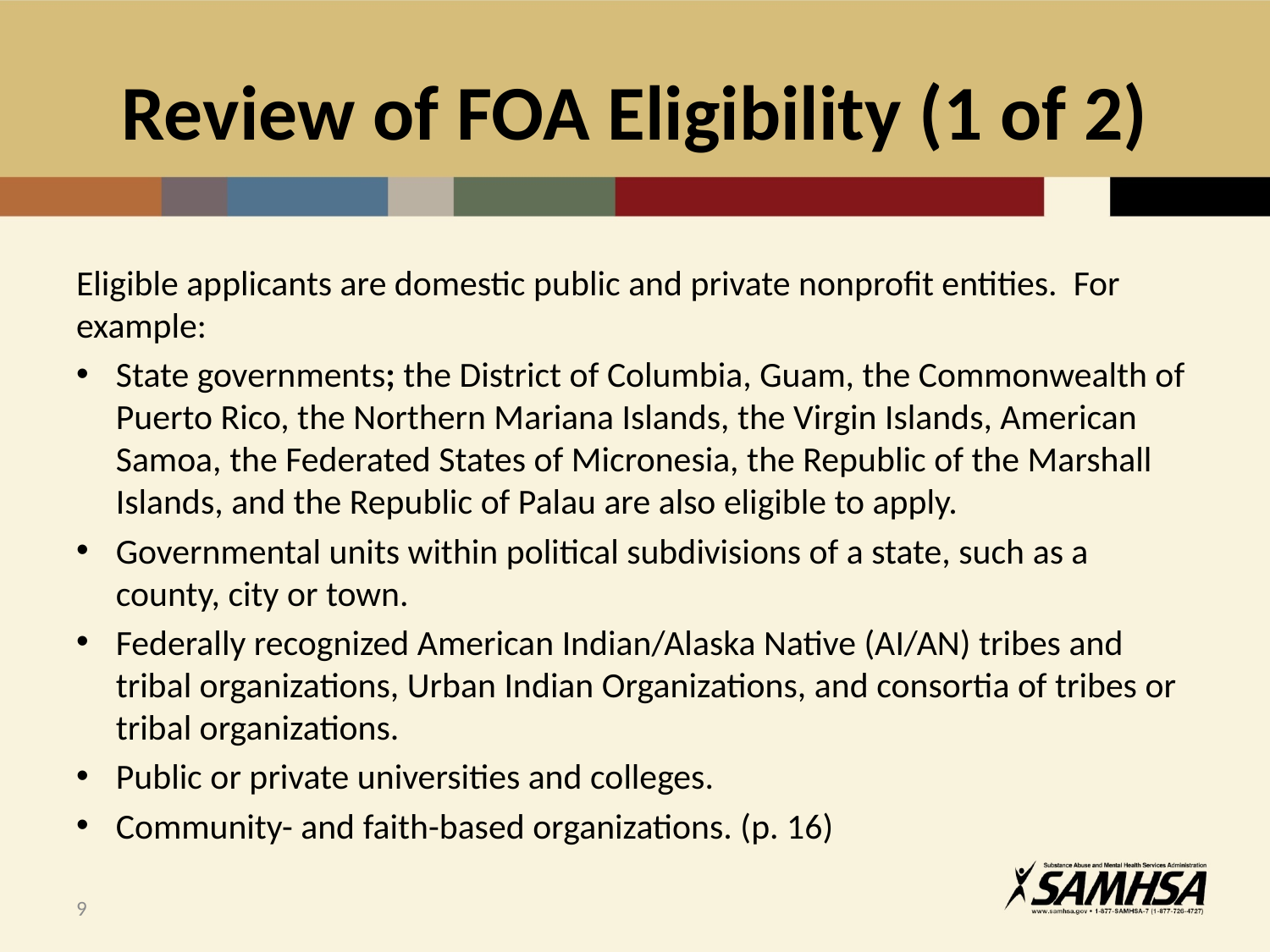

# Review of FOA Eligibility (1 of 2)
Eligible applicants are domestic public and private nonprofit entities.  For example:
State governments; the District of Columbia, Guam, the Commonwealth of Puerto Rico, the Northern Mariana Islands, the Virgin Islands, American Samoa, the Federated States of Micronesia, the Republic of the Marshall Islands, and the Republic of Palau are also eligible to apply.
Governmental units within political subdivisions of a state, such as a county, city or town.
Federally recognized American Indian/Alaska Native (AI/AN) tribes and tribal organizations, Urban Indian Organizations, and consortia of tribes or tribal organizations.
Public or private universities and colleges.
Community- and faith-based organizations. (p. 16)
9